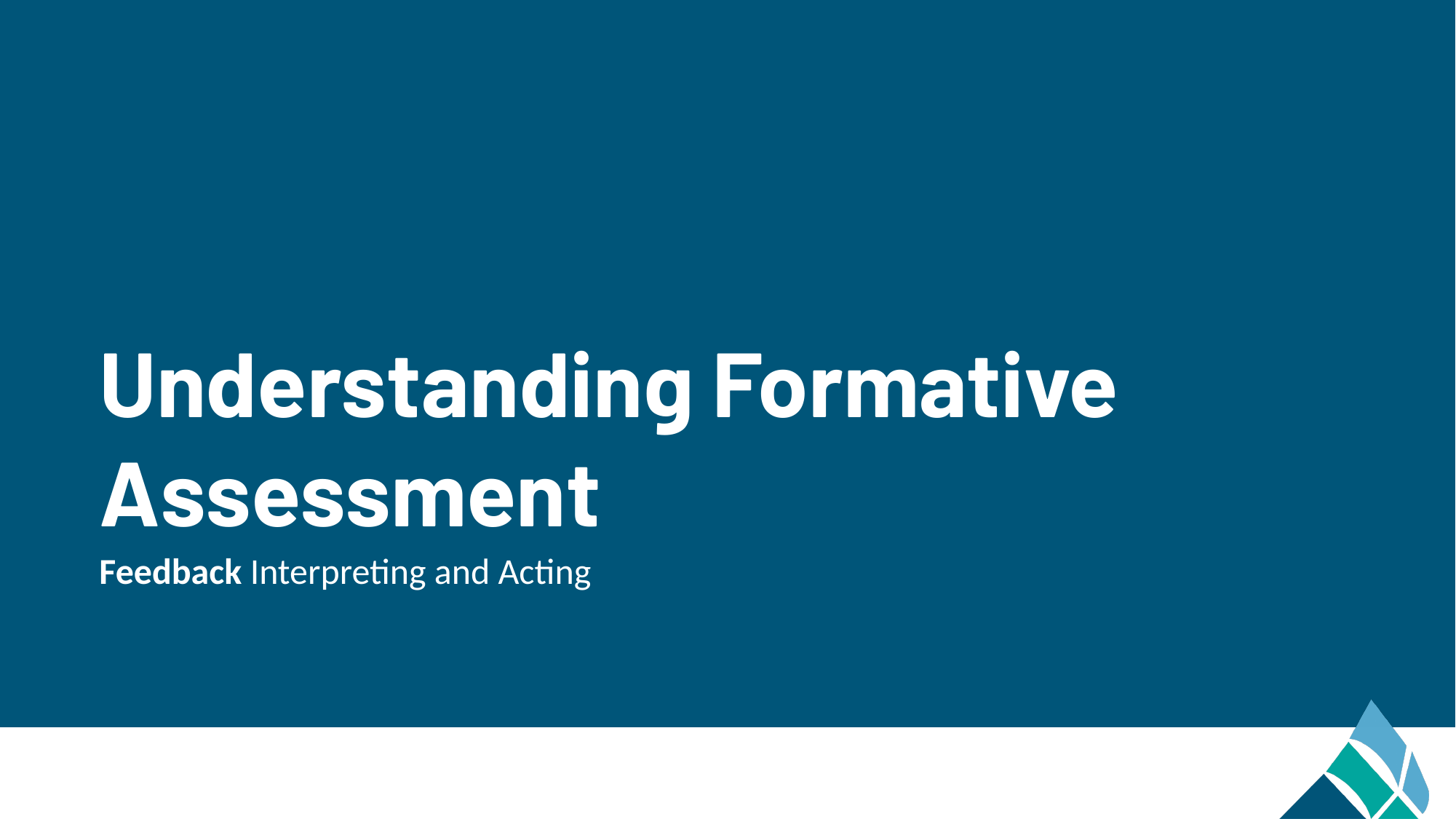

# Understanding Formative Assessment
Feedback Interpreting and Acting